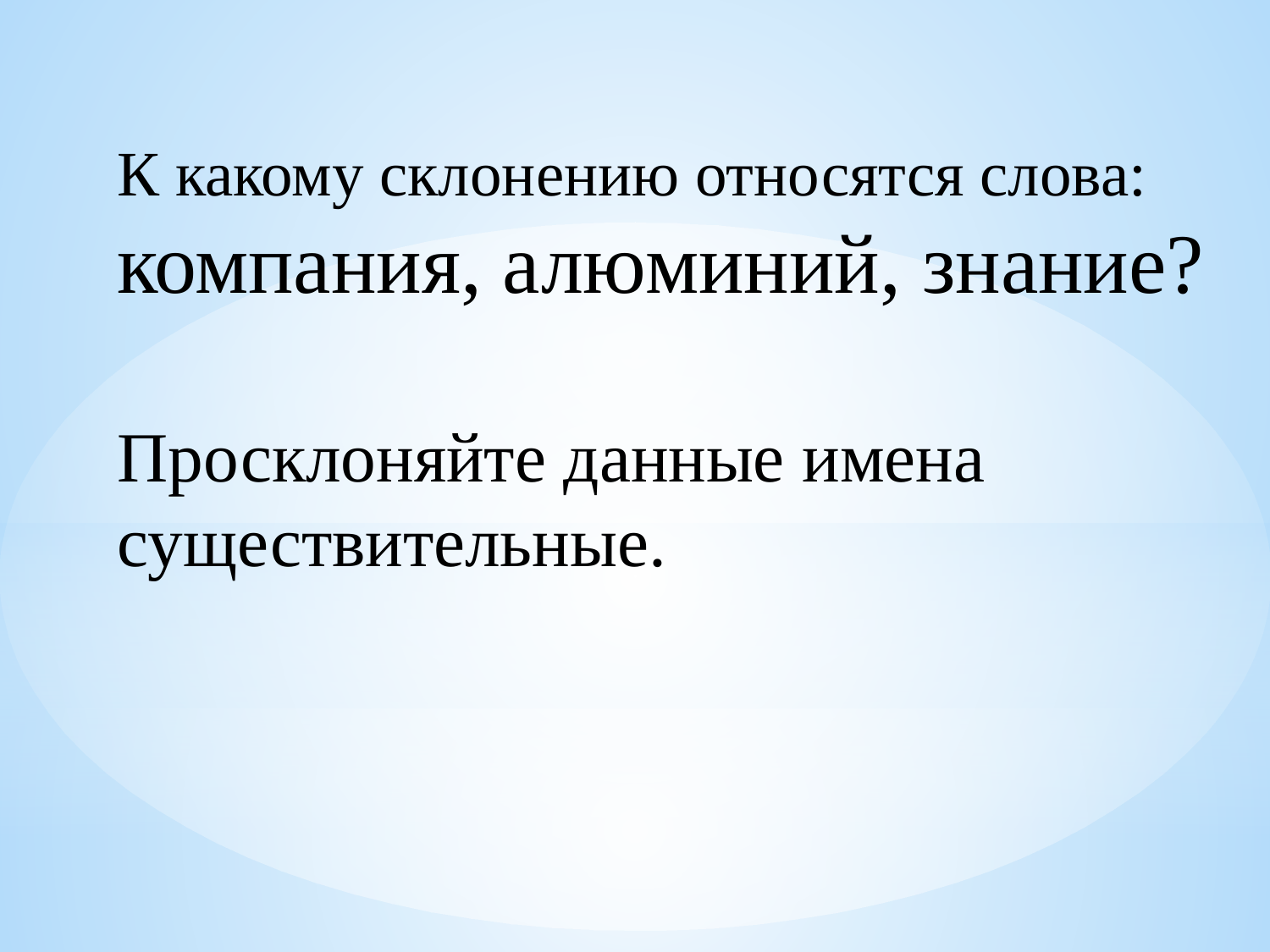

К какому склонению относятся слова:
компания, алюминий, знание?

Просклоняйте данные имена существительные.